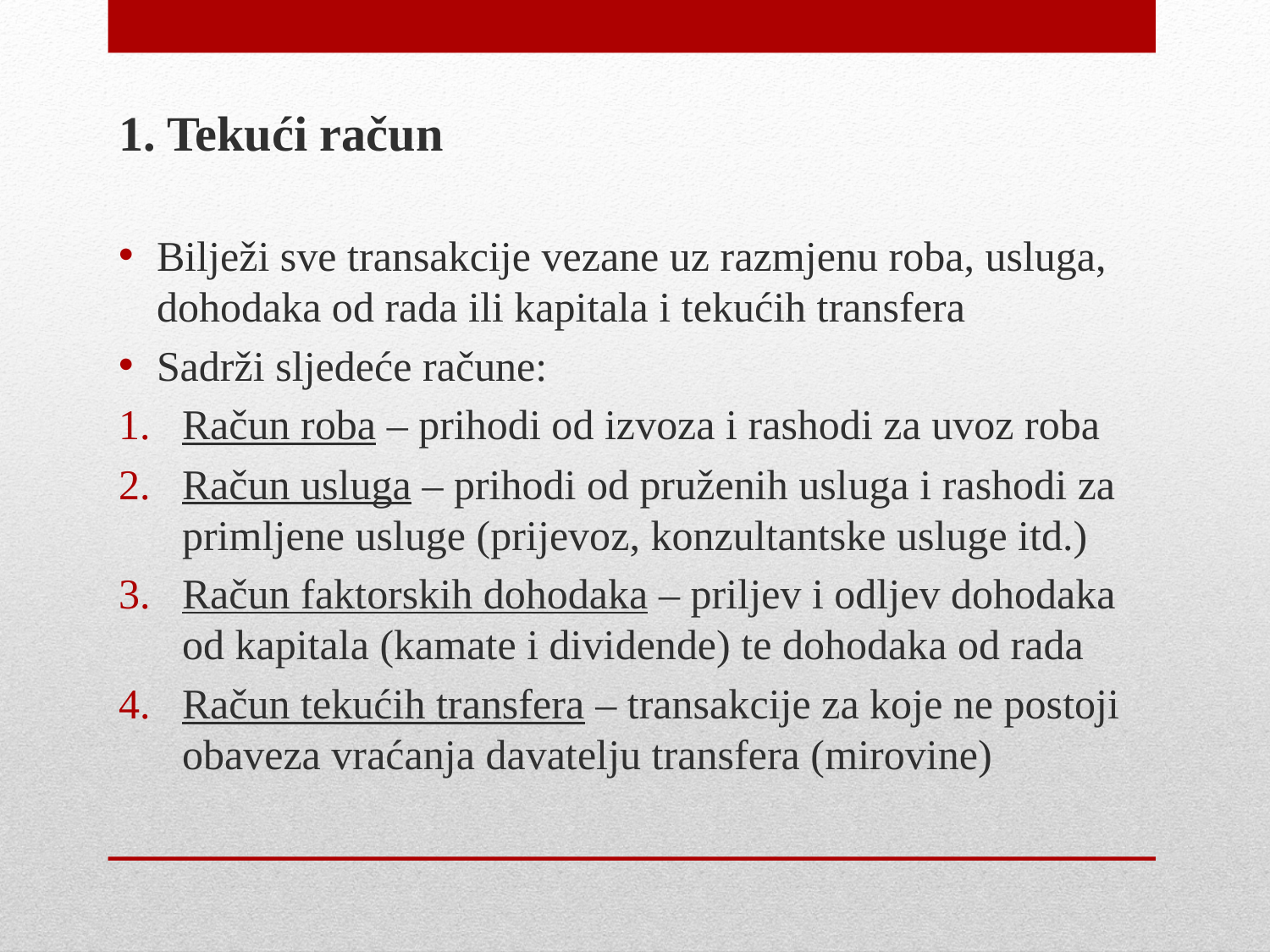

1. Tekući račun

Bilježi sve transakcije vezane uz razmjenu roba, usluga, dohodaka od rada ili kapitala i tekućih transfera
Sadrži sljedeće račune:
Račun roba – prihodi od izvoza i rashodi za uvoz roba
Račun usluga – prihodi od pruženih usluga i rashodi za primljene usluge (prijevoz, konzultantske usluge itd.)
Račun faktorskih dohodaka – priljev i odljev dohodaka od kapitala (kamate i dividende) te dohodaka od rada
Račun tekućih transfera – transakcije za koje ne postoji obaveza vraćanja davatelju transfera (mirovine)